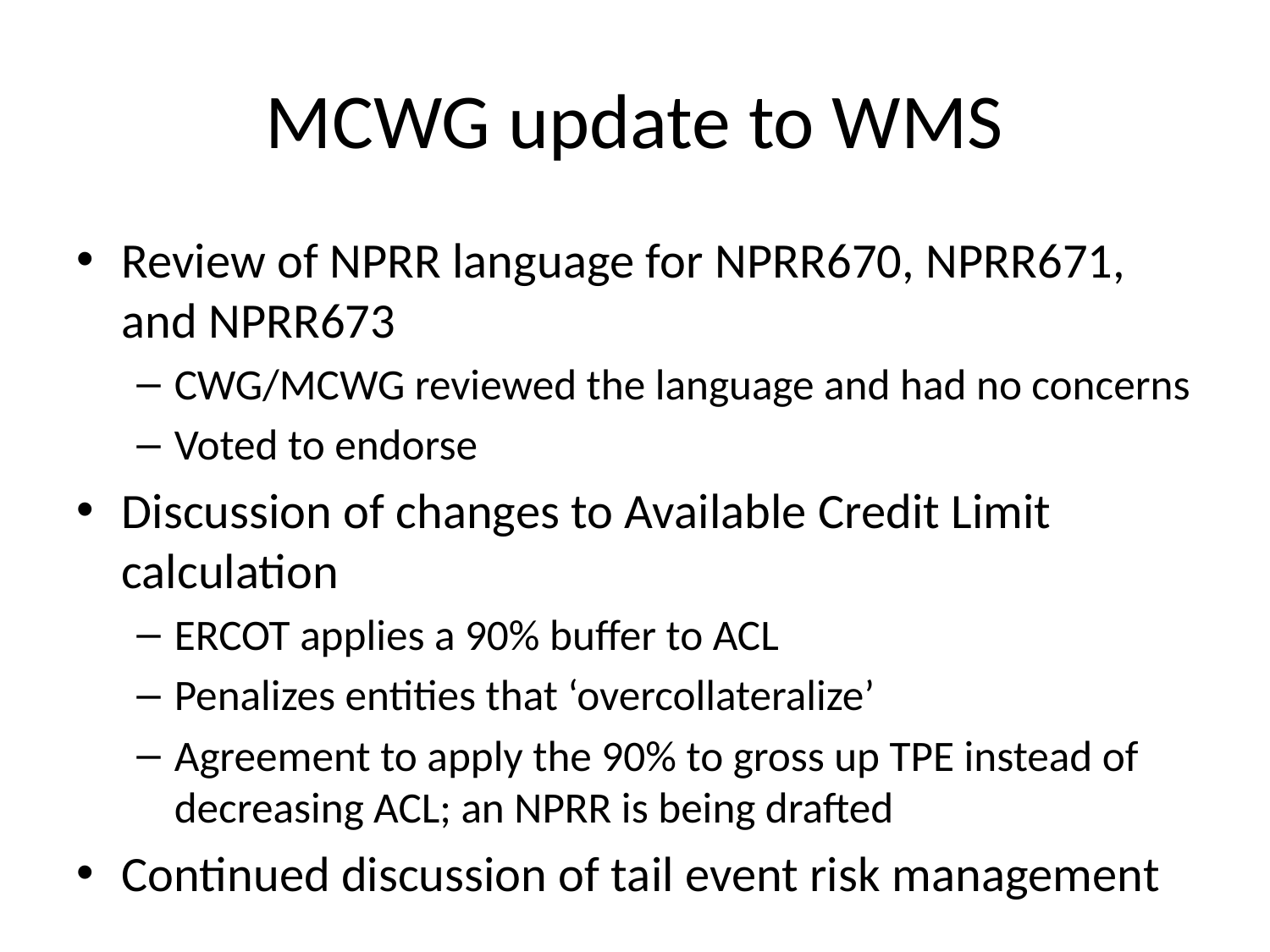

# MCWG update to WMS
Review of NPRR language for NPRR670, NPRR671, and NPRR673
CWG/MCWG reviewed the language and had no concerns
Voted to endorse
Discussion of changes to Available Credit Limit calculation
ERCOT applies a 90% buffer to ACL
Penalizes entities that ‘overcollateralize’
Agreement to apply the 90% to gross up TPE instead of decreasing ACL; an NPRR is being drafted
Continued discussion of tail event risk management